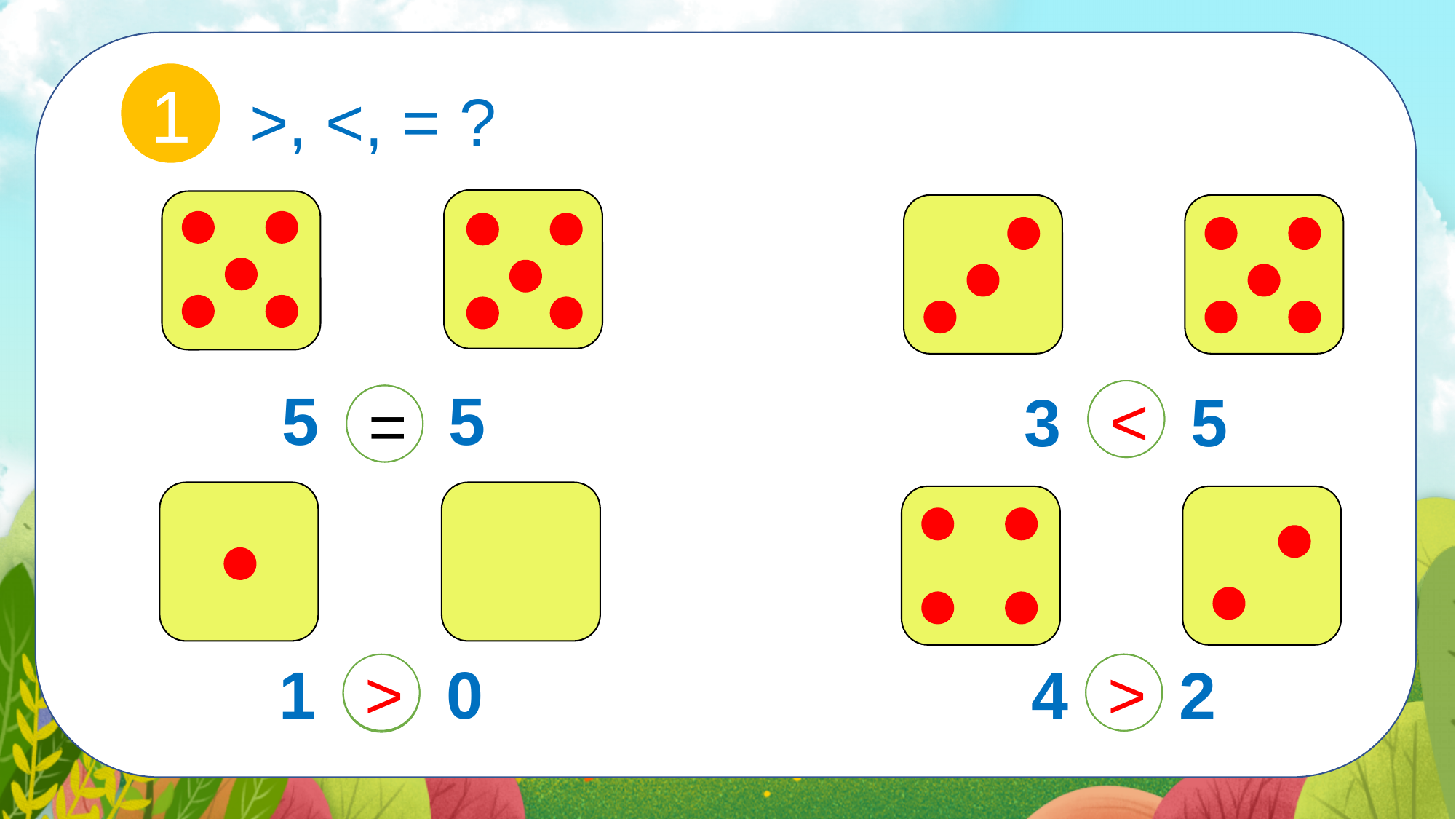

1
>, <, = ?

5       5
3       5
?
<
?
=

1       0
4      2
>
?
>
?